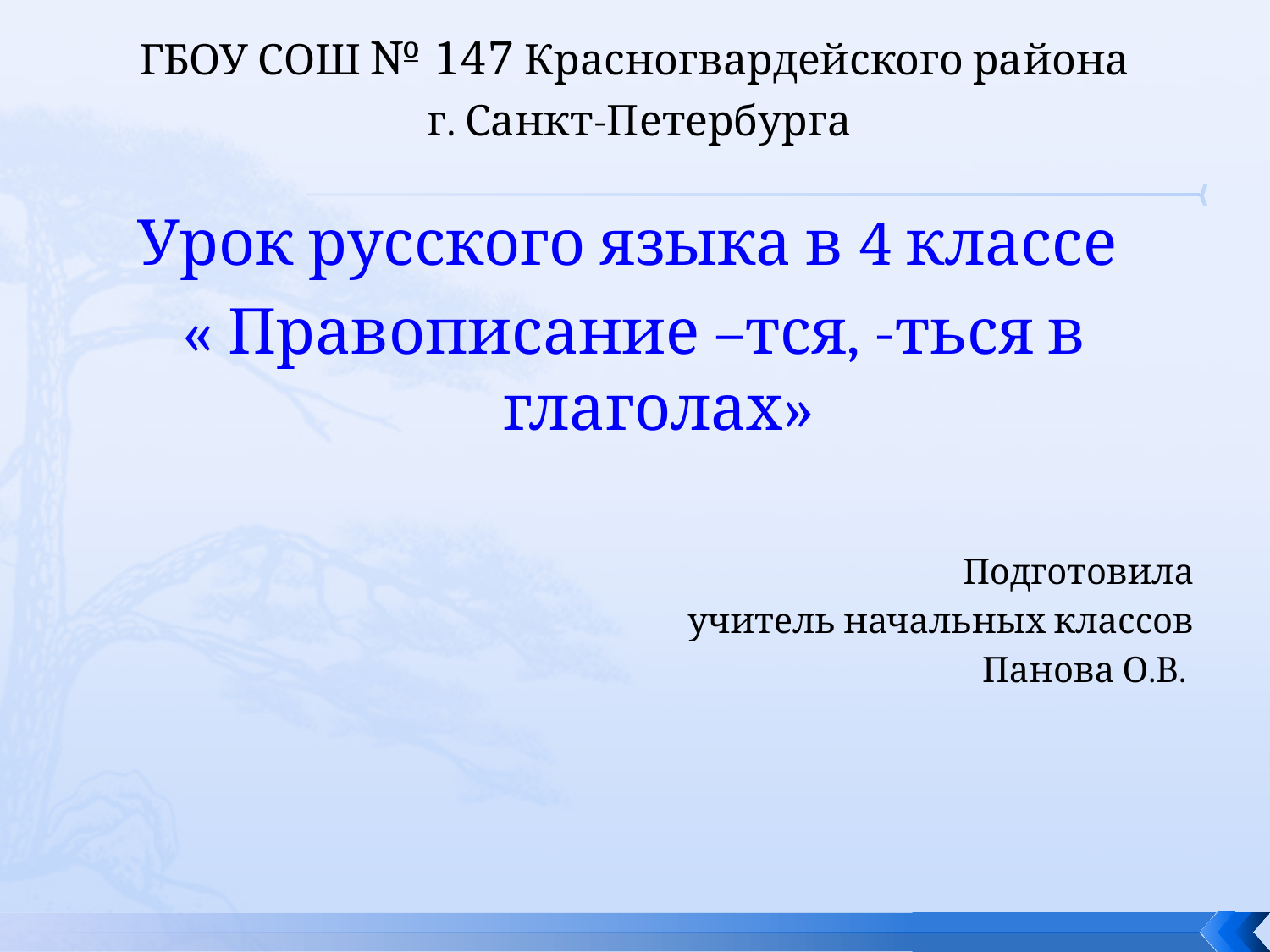

ГБОУ СОШ № 147 Красногвардейского района
 г. Санкт-Петербурга

Урок русского языка в 4 классе
« Правописание –тся, -ться в глаголах»

Подготовила
учитель начальных классов
Панова О.В.